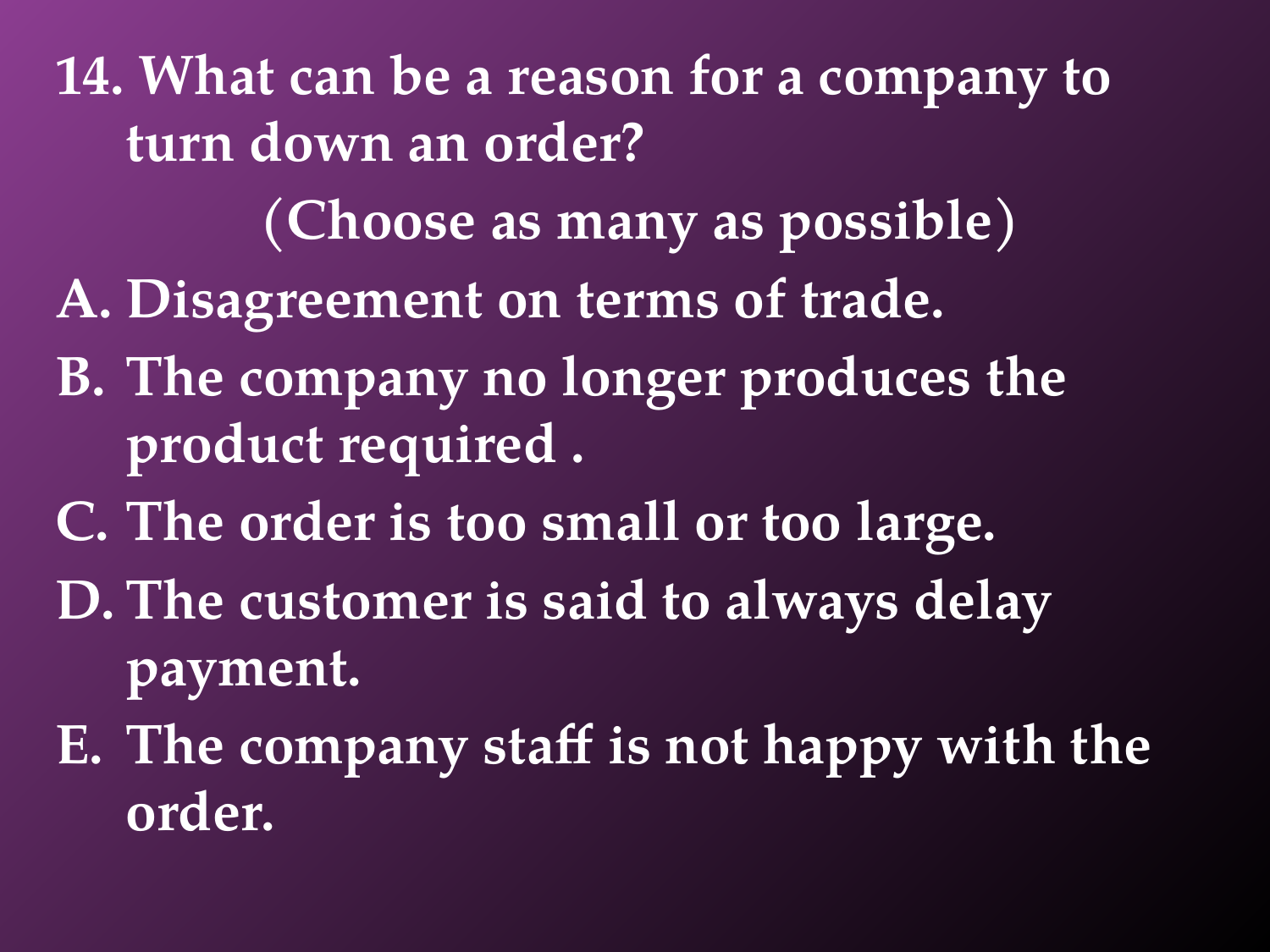

14. What can be a reason for a company to turn down an order?
(Choose as many as possible)
Disagreement on terms of trade.
The company no longer produces the product required .
The order is too small or too large.
The customer is said to always delay payment.
The company staff is not happy with the order.